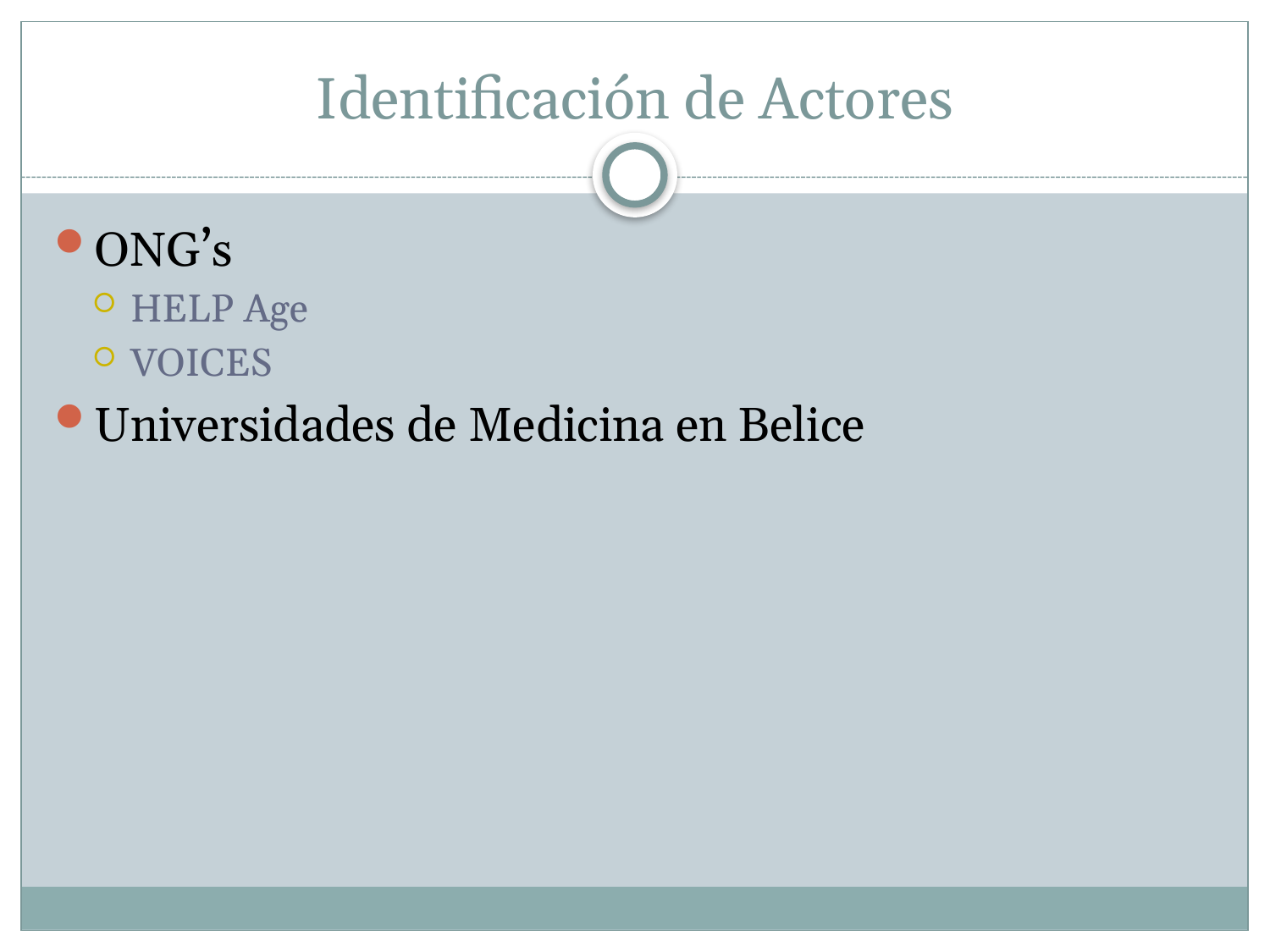

# Identificación de Actores
ONG’s
HELP Age
VOICES
Universidades de Medicina en Belice